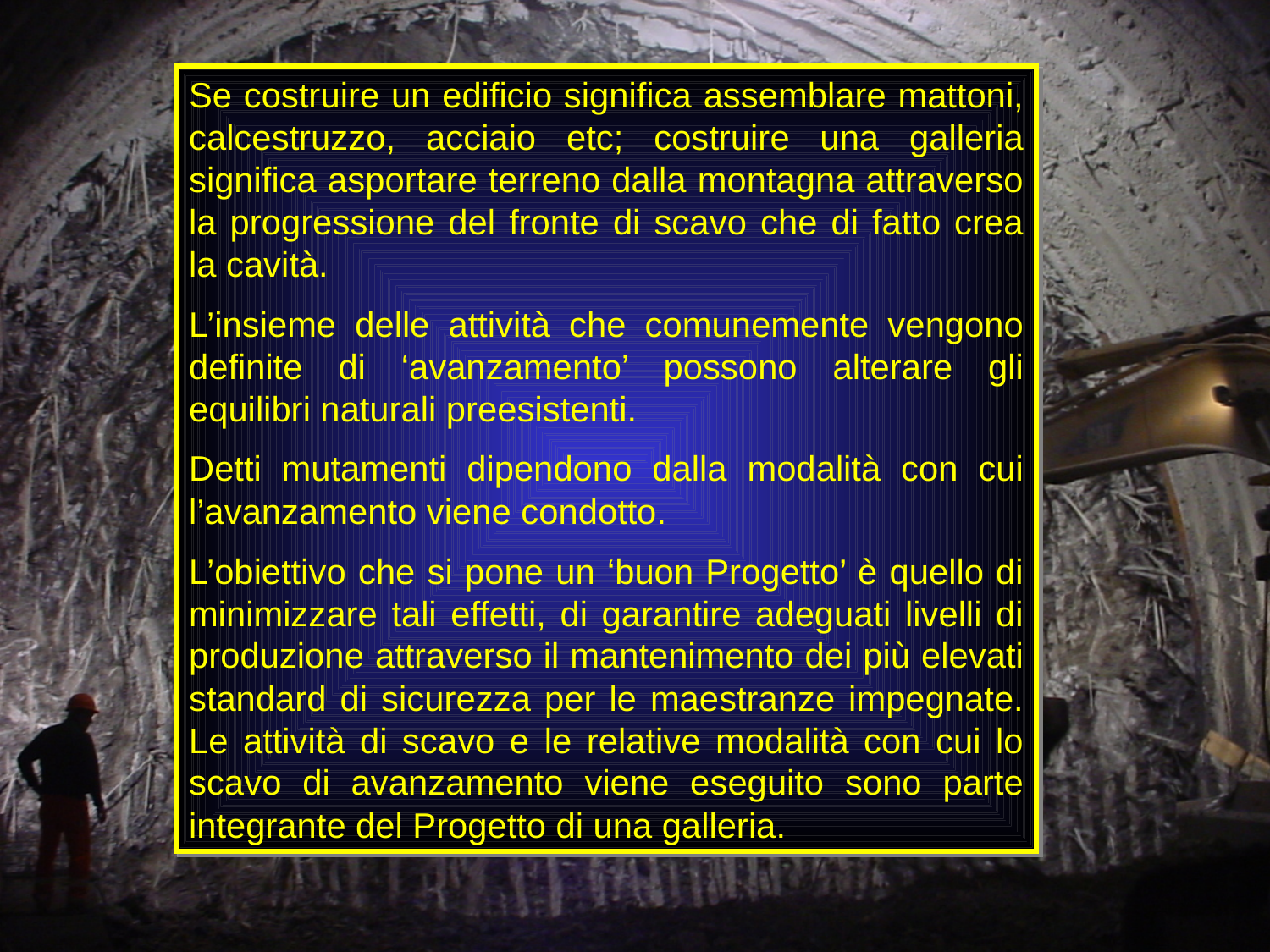

Se costruire un edificio significa assemblare mattoni, calcestruzzo, acciaio etc; costruire una galleria significa asportare terreno dalla montagna attraverso la progressione del fronte di scavo che di fatto crea la cavità.
L’insieme delle attività che comunemente vengono definite di ‘avanzamento’ possono alterare gli equilibri naturali preesistenti.
Detti mutamenti dipendono dalla modalità con cui l’avanzamento viene condotto.
L’obiettivo che si pone un ‘buon Progetto’ è quello di minimizzare tali effetti, di garantire adeguati livelli di produzione attraverso il mantenimento dei più elevati standard di sicurezza per le maestranze impegnate. Le attività di scavo e le relative modalità con cui lo scavo di avanzamento viene eseguito sono parte integrante del Progetto di una galleria.